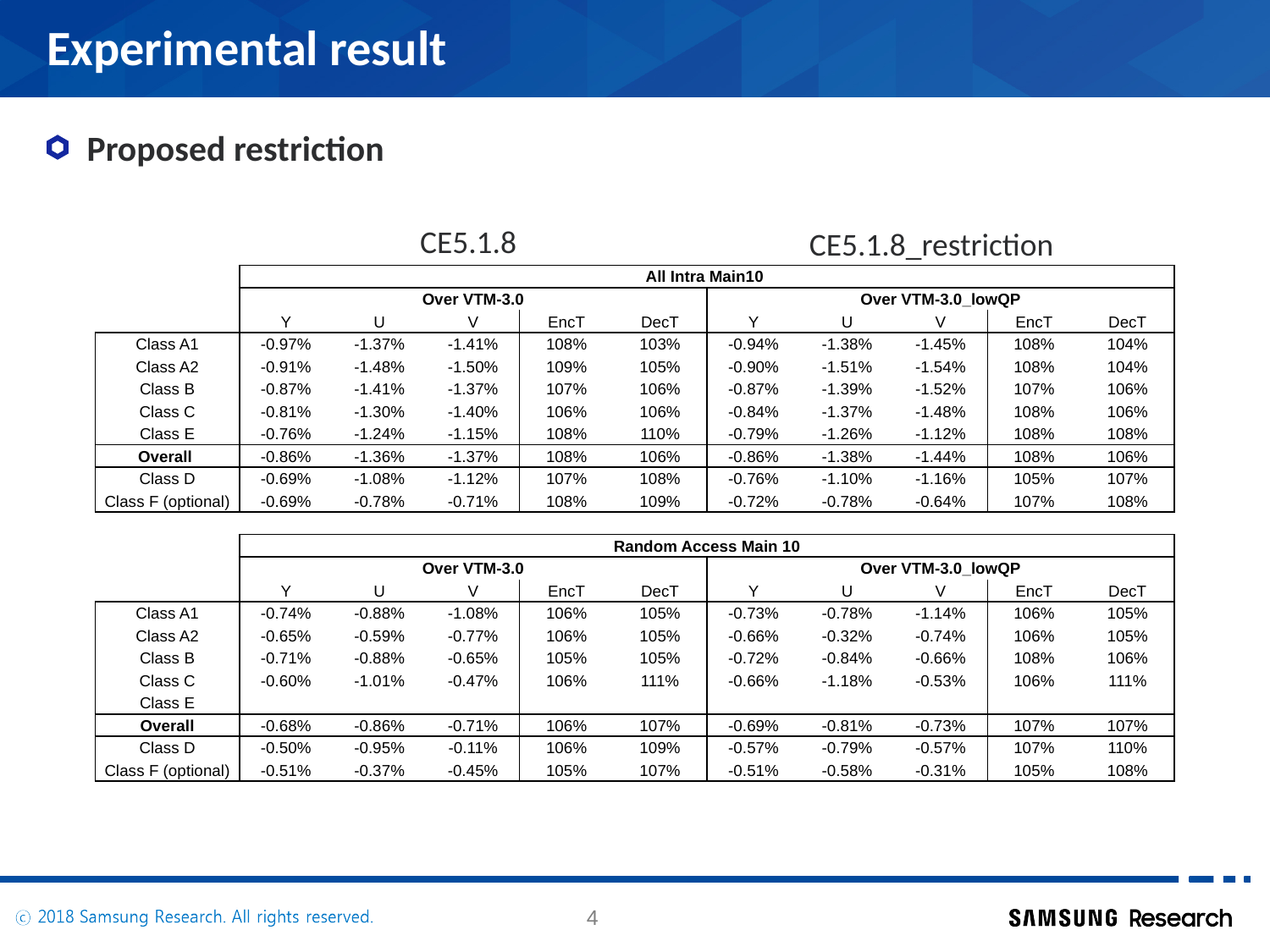

# Experimental result
Proposed restriction
CE5.1.8
CE5.1.8_restriction
|  | All Intra Main10 |  |  |  |  |  |  |  |  |  |
| --- | --- | --- | --- | --- | --- | --- | --- | --- | --- | --- |
|  | Over VTM-3.0 |  |  |  |  | Over VTM-3.0\_lowQP |  |  |  |  |
|  | Y | U | V | EncT | DecT | Y | U | V | EncT | DecT |
| Class A1 | -0.97% | -1.37% | -1.41% | 108% | 103% | -0.94% | -1.38% | -1.45% | 108% | 104% |
| Class A2 | -0.91% | -1.48% | -1.50% | 109% | 105% | -0.90% | -1.51% | -1.54% | 108% | 104% |
| Class B | -0.87% | -1.41% | -1.37% | 107% | 106% | -0.87% | -1.39% | -1.52% | 107% | 106% |
| Class C | -0.81% | -1.30% | -1.40% | 106% | 106% | -0.84% | -1.37% | -1.48% | 108% | 106% |
| Class E | -0.76% | -1.24% | -1.15% | 108% | 110% | -0.79% | -1.26% | -1.12% | 108% | 108% |
| Overall | -0.86% | -1.36% | -1.37% | 108% | 106% | -0.86% | -1.38% | -1.44% | 108% | 106% |
| Class D | -0.69% | -1.08% | -1.12% | 107% | 108% | -0.76% | -1.10% | -1.16% | 105% | 107% |
| Class F (optional) | -0.69% | -0.78% | -0.71% | 108% | 109% | -0.72% | -0.78% | -0.64% | 107% | 108% |
|  |  |  |  |  |  |  |  |  |  |  |
|  | Random Access Main 10 |  |  |  |  |  |  |  |  |  |
|  | Over VTM-3.0 |  |  |  |  | Over VTM-3.0\_lowQP |  |  |  |  |
|  | Y | U | V | EncT | DecT | Y | U | V | EncT | DecT |
| Class A1 | -0.74% | -0.88% | -1.08% | 106% | 105% | -0.73% | -0.78% | -1.14% | 106% | 105% |
| Class A2 | -0.65% | -0.59% | -0.77% | 106% | 105% | -0.66% | -0.32% | -0.74% | 106% | 105% |
| Class B | -0.71% | -0.88% | -0.65% | 105% | 105% | -0.72% | -0.84% | -0.66% | 108% | 106% |
| Class C | -0.60% | -1.01% | -0.47% | 106% | 111% | -0.66% | -1.18% | -0.53% | 106% | 111% |
| Class E |  |  |  |  |  |  |  |  |  |  |
| Overall | -0.68% | -0.86% | -0.71% | 106% | 107% | -0.69% | -0.81% | -0.73% | 107% | 107% |
| Class D | -0.50% | -0.95% | -0.11% | 106% | 109% | -0.57% | -0.79% | -0.57% | 107% | 110% |
| Class F (optional) | -0.51% | -0.37% | -0.45% | 105% | 107% | -0.51% | -0.58% | -0.31% | 105% | 108% |